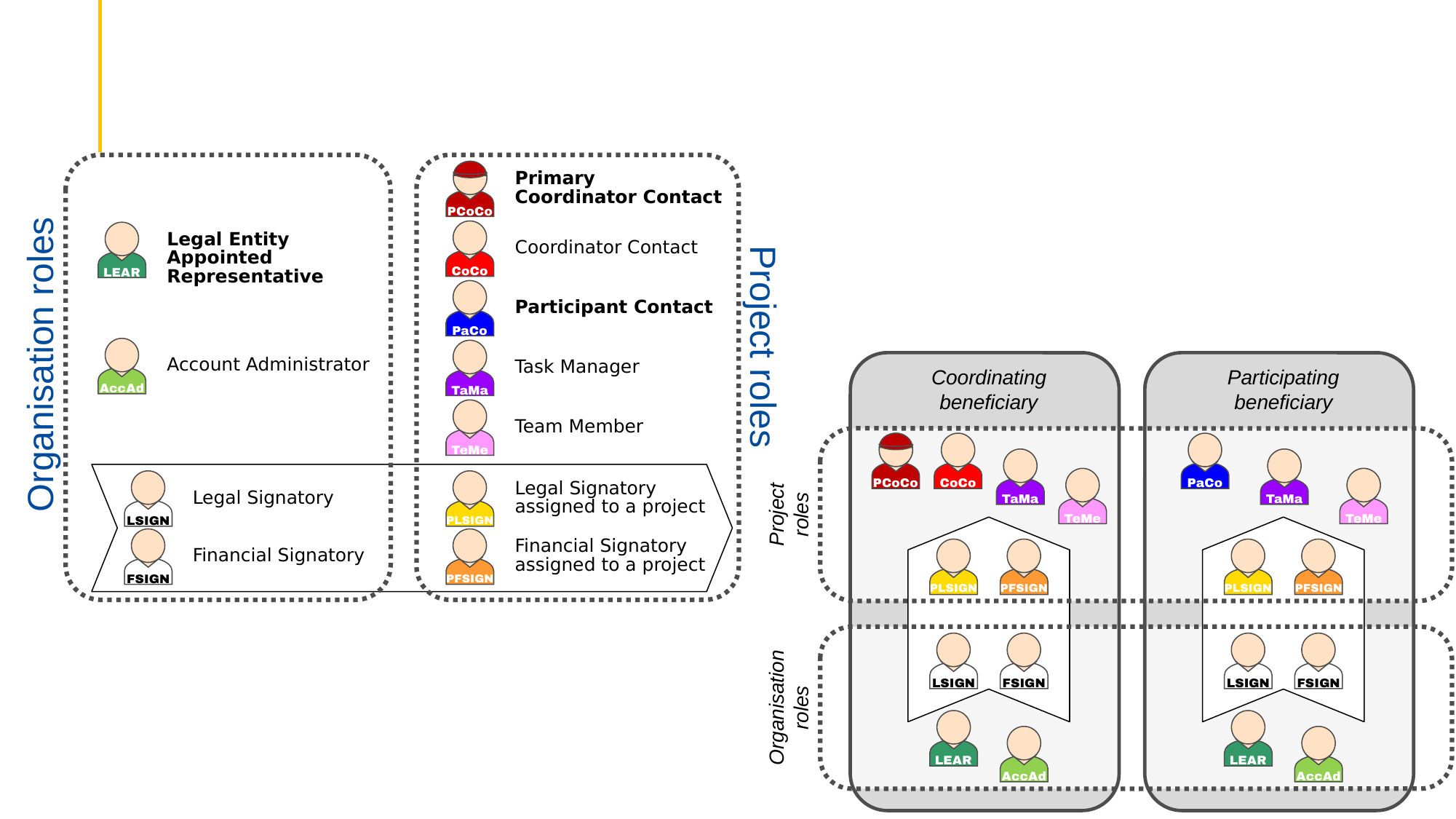

PCoCo
Primary
Coordinator Contact

CoCo

LEAR
Legal Entity Appointed Representative
Coordinator Contact

PaCo
Participant Contact
Organisation roles

AccAd

TaMa
Account Administrator

Task Manager
Coordinating
beneficiary
Participating
beneficiary
Project roles

TeMe
Team Member

PCoCo

CoCo

PaCo

TaMa

TaMa

TeMe

TeMe

LSIGN

PLSIGN
Legal Signatory assigned to a project
Legal Signatory
Project
roles

FSIGN

PFSIGN
Financial Signatory assigned to a project

PLSIGN

PFSIGN

PLSIGN

PFSIGN
Financial Signatory

LSIGN

FSIGN

LSIGN

FSIGN
Organisation
roles

LEAR

LEAR

AccAd

AccAd